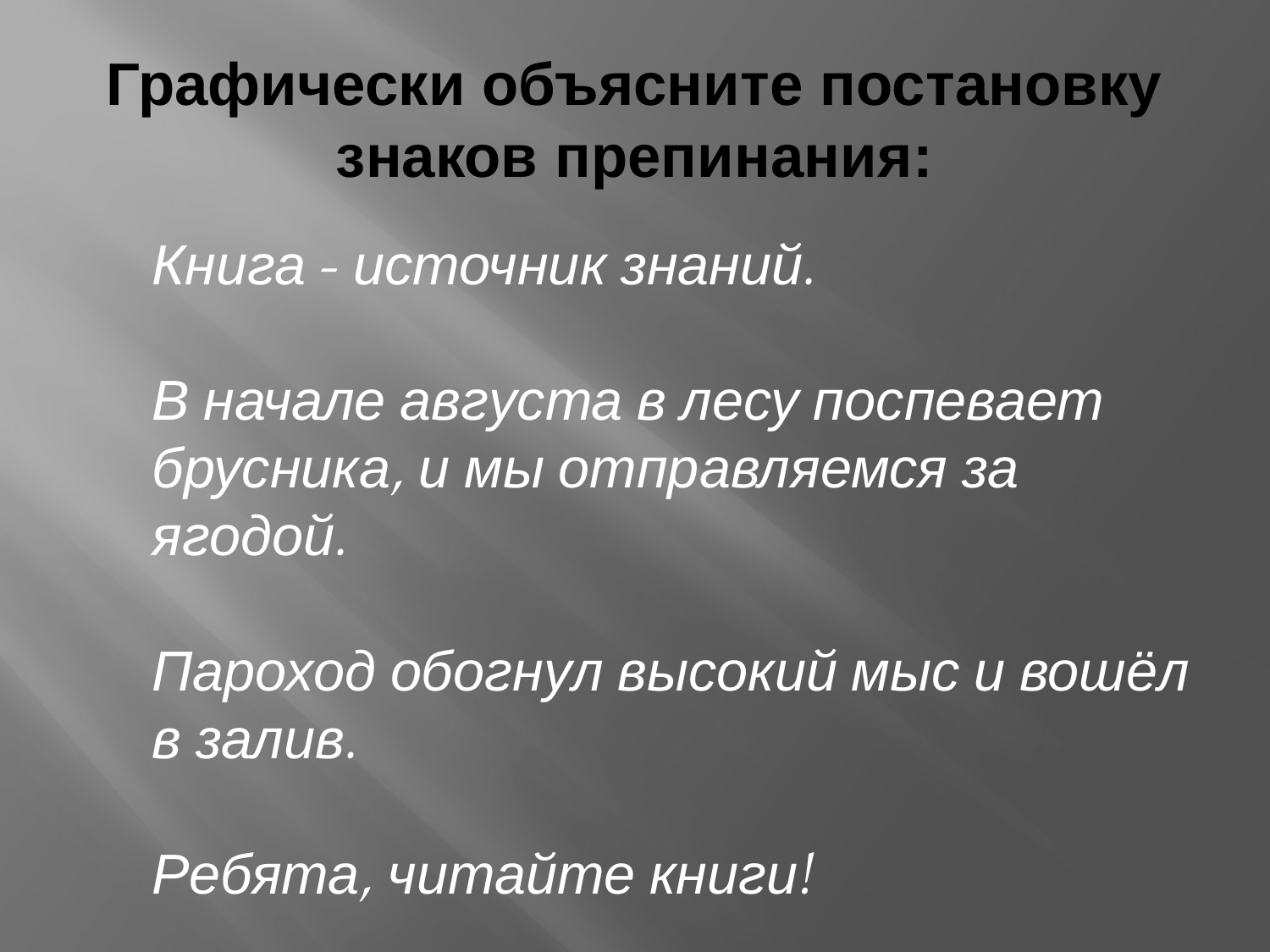

# Графически объясните постановку знаков препинания:
	Книга - источник знаний.
В начале августа в лесу поспевает брусника, и мы отправляемся за ягодой.
Пароход обогнул высокий мыс и вошёл в залив.
Ребята, читайте книги!